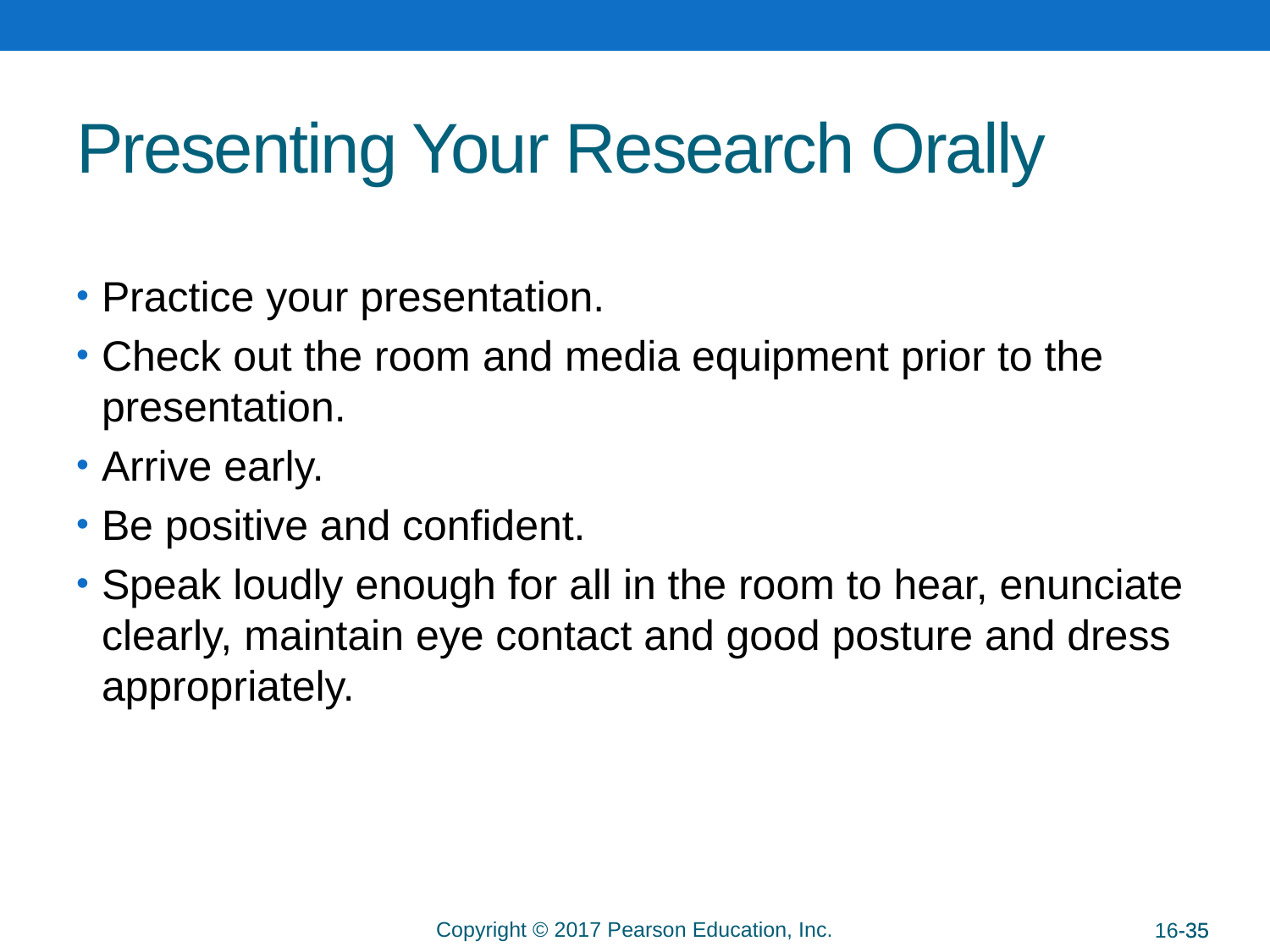

# Presenting Your Research Orally
Practice your presentation.
Check out the room and media equipment prior to the presentation.
Arrive early.
Be positive and confident.
Speak loudly enough for all in the room to hear, enunciate clearly, maintain eye contact and good posture and dress appropriately.